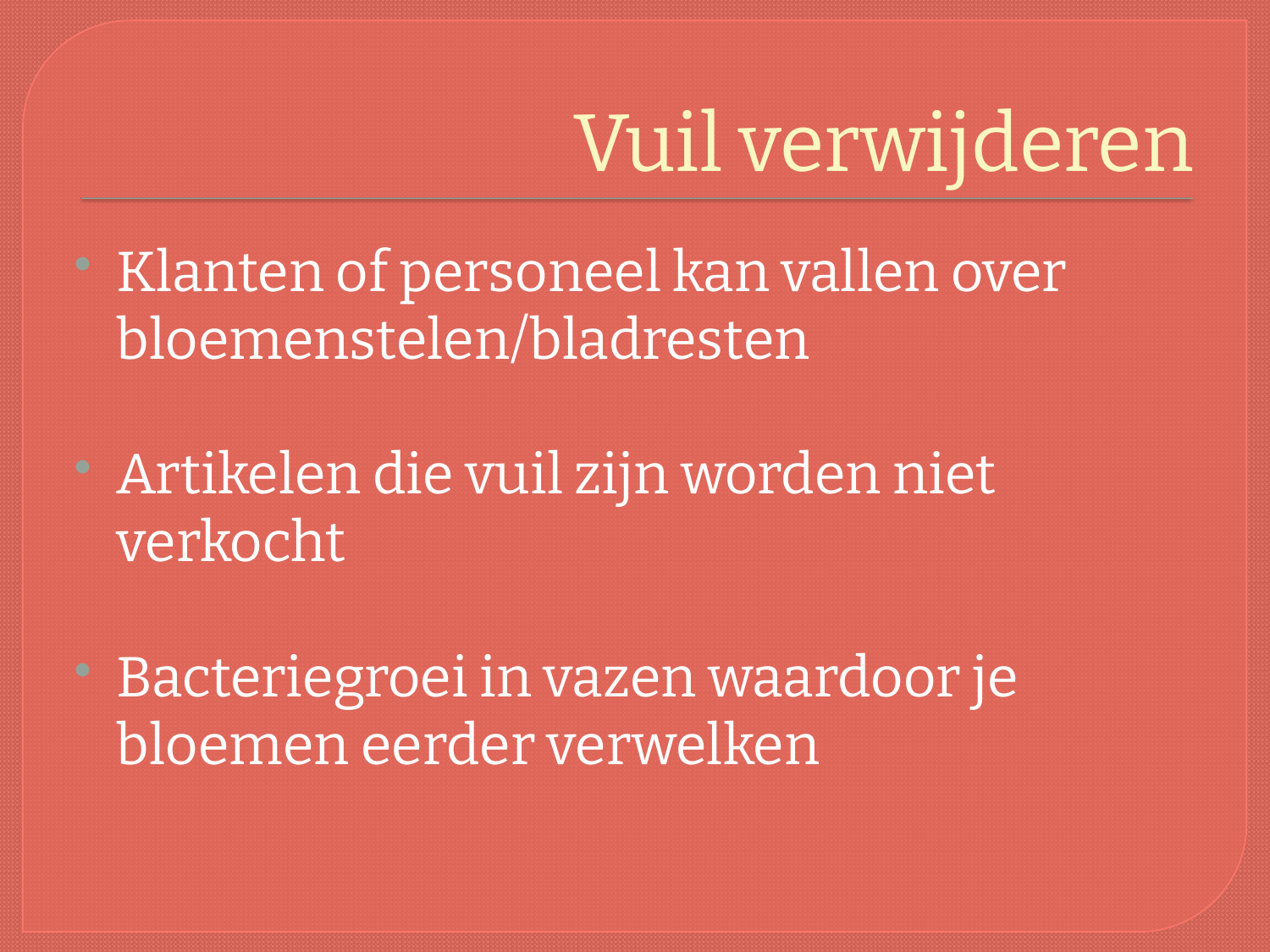

# Vuil verwijderen
Klanten of personeel kan vallen over bloemenstelen/bladresten

Artikelen die vuil zijn worden niet verkocht

Bacteriegroei in vazen waardoor je bloemen eerder verwelken